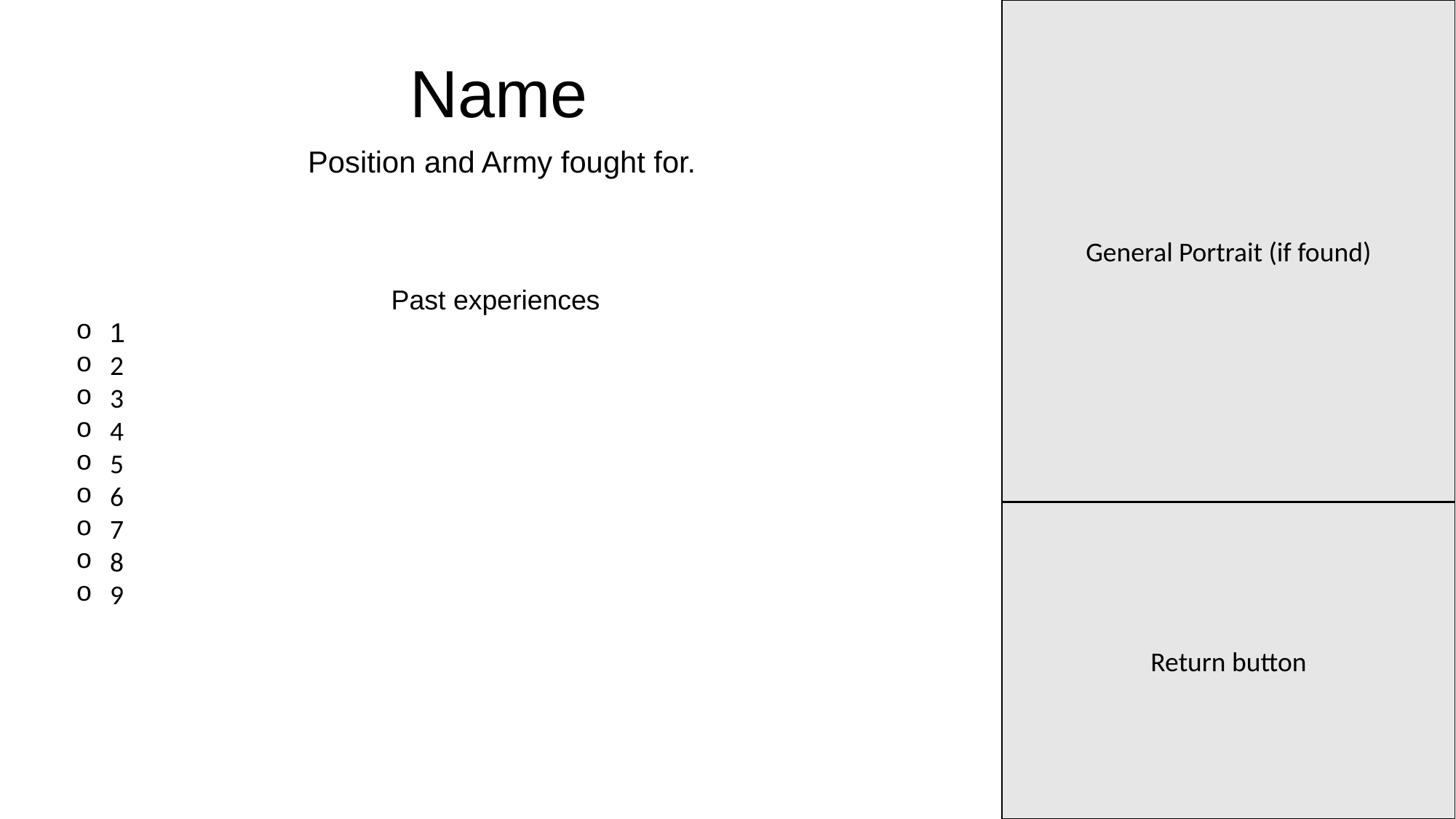

General Portrait (if found)
Name
Position and Army fought for.
Past experiences
1
2
3
4
5
6
7
8
9
Return button